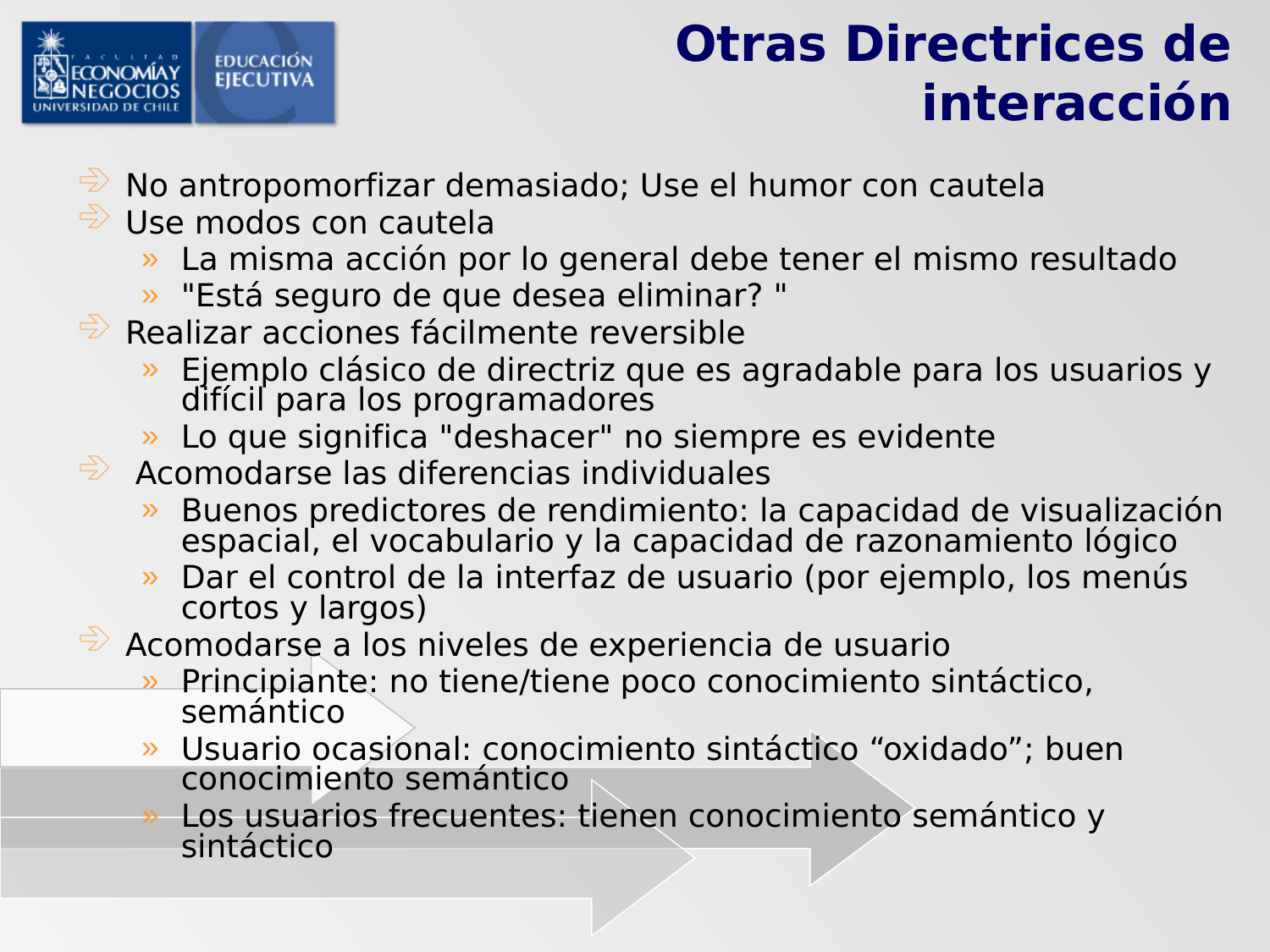

# Otras Directrices de interacción
No antropomorfizar demasiado; Use el humor con cautela
Use modos con cautela
La misma acción por lo general debe tener el mismo resultado
"Está seguro de que desea eliminar? "
Realizar acciones fácilmente reversible
Ejemplo clásico de directriz que es agradable para los usuarios y difícil para los programadores
Lo que significa "deshacer" no siempre es evidente
 Acomodarse las diferencias individuales
Buenos predictores de rendimiento: la capacidad de visualización espacial, el vocabulario y la capacidad de razonamiento lógico
Dar el control de la interfaz de usuario (por ejemplo, los menús cortos y largos)
Acomodarse a los niveles de experiencia de usuario
Principiante: no tiene/tiene poco conocimiento sintáctico, semántico
Usuario ocasional: conocimiento sintáctico “oxidado”; buen conocimiento semántico
Los usuarios frecuentes: tienen conocimiento semántico y sintáctico